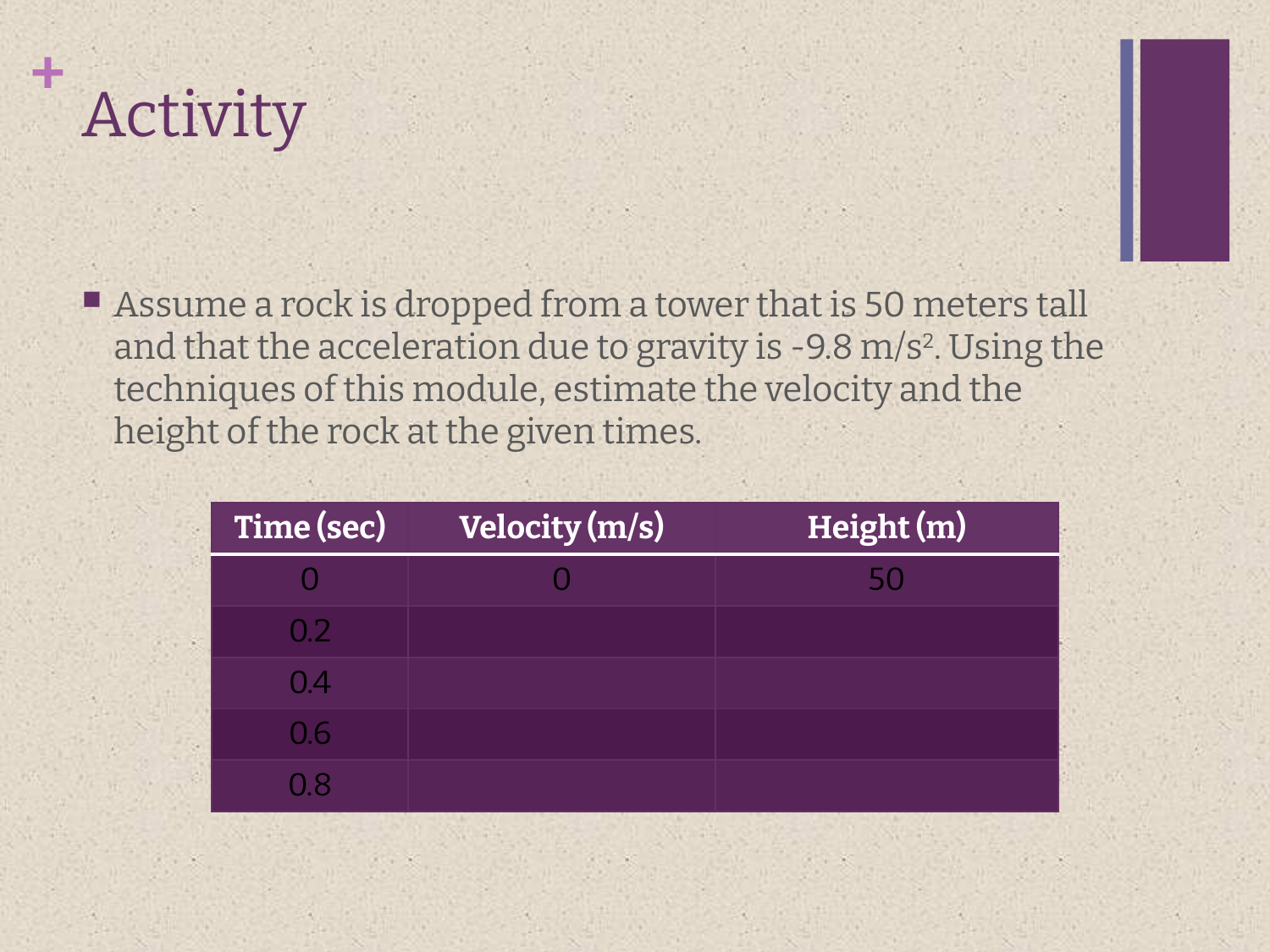

# Activity
Assume a rock is dropped from a tower that is 50 meters tall and that the acceleration due to gravity is -9.8 m/s2. Using the techniques of this module, estimate the velocity and the height of the rock at the given times.
| Time (sec) | Velocity (m/s) | Height (m) |
| --- | --- | --- |
| 0 | 0 | 50 |
| 0.2 |  |  |
| 0.4 |  |  |
| 0.6 |  |  |
| 0.8 |  |  |